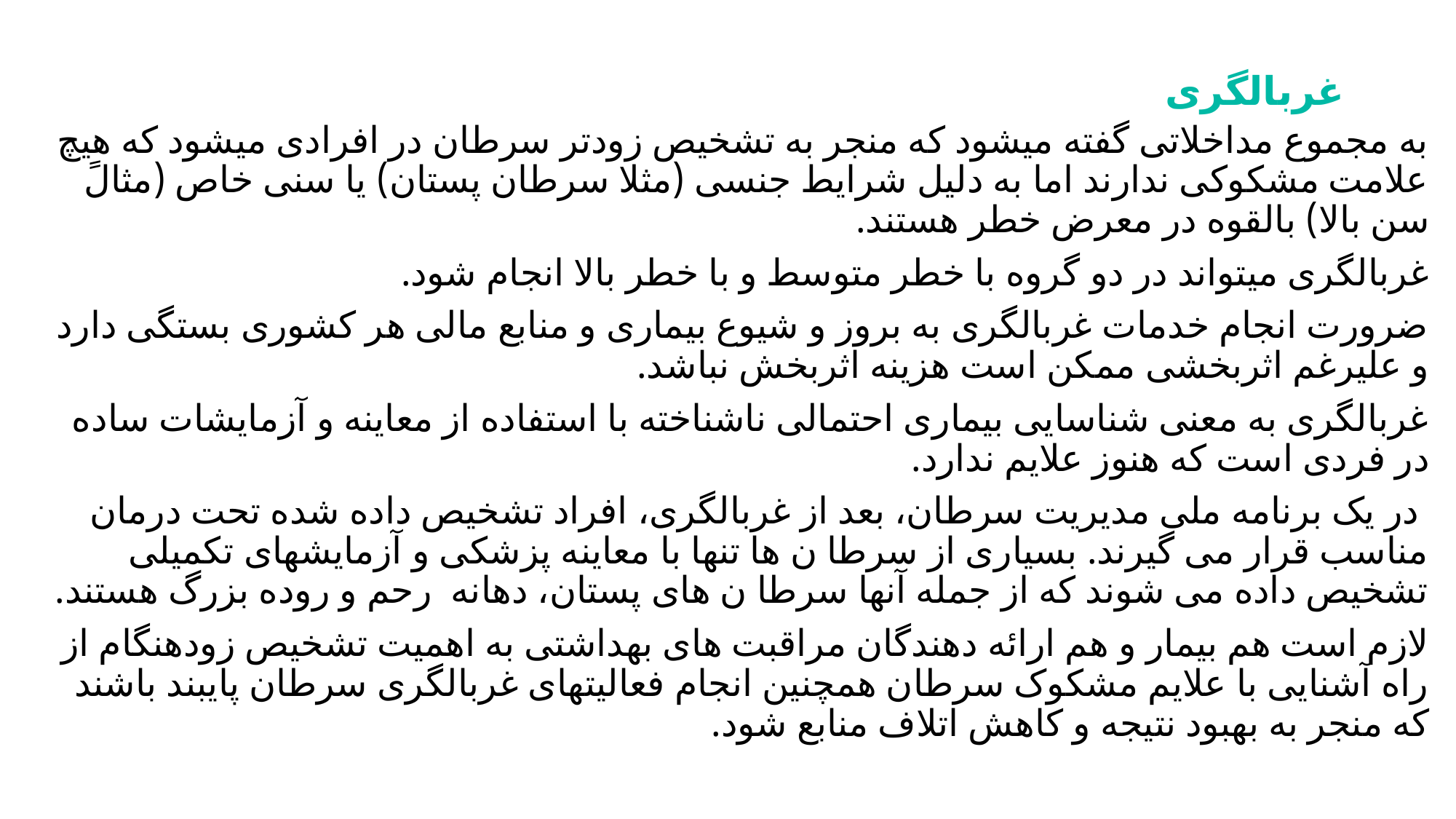

# غربالگری
به مجموع مداخلاتی گفته میشود که منجر به تشخیص زودتر سرطان در افرادی میشود که هیچ علامت مشکوکی ندارند اما به دلیل شرایط جنسی (مثلا سرطان پستان) یا سنی خاص (مثالً سن بالا) بالقوه در معرض خطر هستند.
غربالگری میتواند در دو گروه با خطر متوسط و با خطر بالا انجام شود.
ضرورت انجام خدمات غربالگری به بروز و شیوع بیماری و منابع مالی هر کشوری بستگی دارد و علیرغم اثربخشی ممکن است هزینه اثربخش نباشد.
غربالگری به معنی شناسایی بیماری احتمالی ناشناخته با استفاده از معاینه و آزمایشات ساده در فردی است که هنوز علایم ندارد.
 در یک برنامه ملی مدیریت سرطان، بعد از غربالگری، افراد تشخیص داده شده تحت درمان مناسب قرار می گیرند. بسیاری از سرطا ن ها تنها با معاینه پزشكی و آزمایشهای تكمیلی تشخیص داده می شوند که از جمله آنها سرطا ن های پستان، دهانه  رحم و روده بزرگ هستند.
لازم است هم بیمار و هم ارائه دهندگان مراقبت های بهداشتی به اهمیت تشخیص زودهنگام از راه آشنایی با علایم مشکوک سرطان همچنین انجام فعالیتهای غربالگری سرطان پایبند باشند که منجر به بهبود نتیجه و کاهش اتلاف منابع شود.